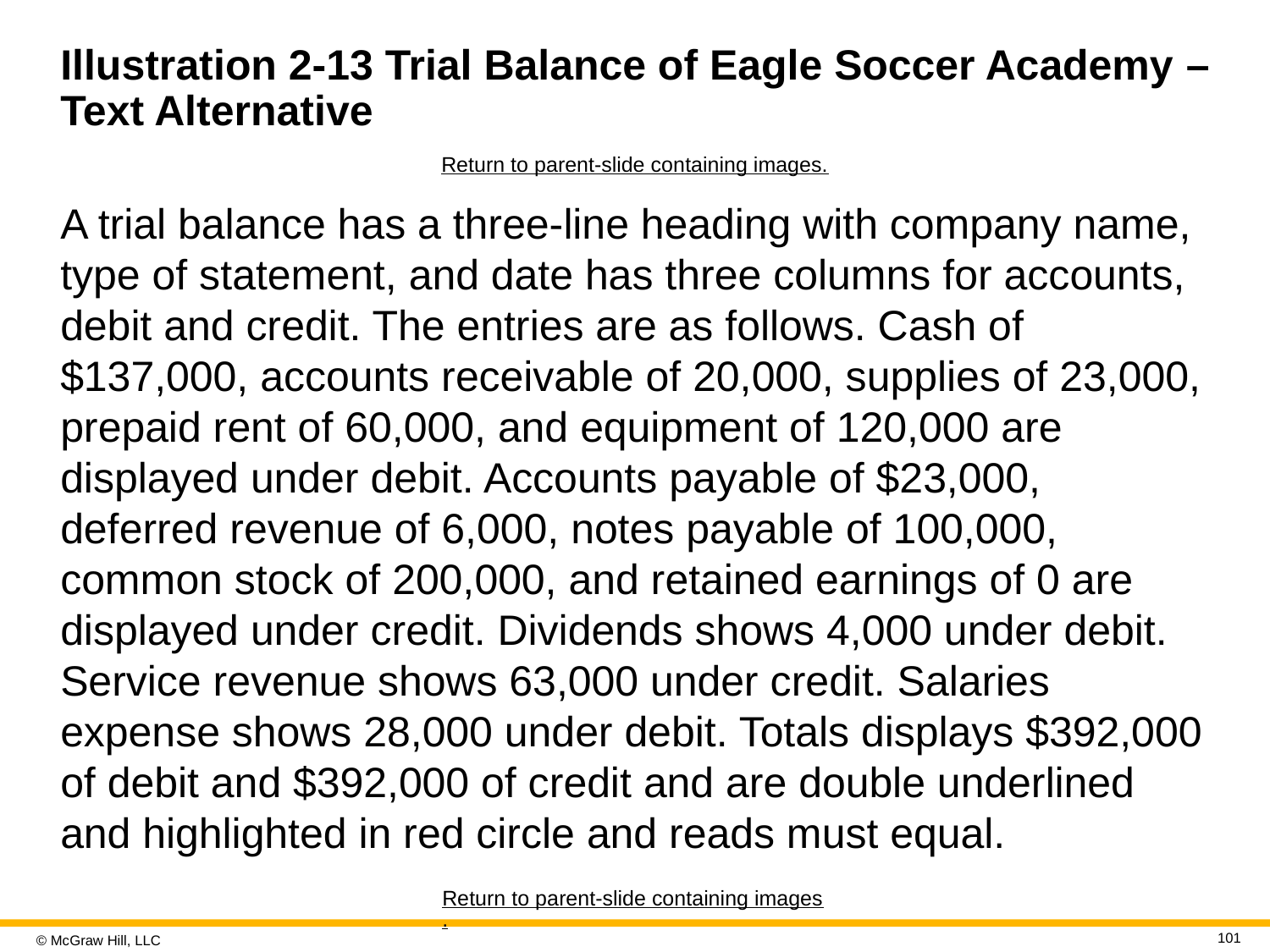

# Illustration 2-13 Trial Balance of Eagle Soccer Academy – Text Alternative
Return to parent-slide containing images.
A trial balance has a three-line heading with company name, type of statement, and date has three columns for accounts, debit and credit. The entries are as follows. Cash of $137,000, accounts receivable of 20,000, supplies of 23,000, prepaid rent of 60,000, and equipment of 120,000 are displayed under debit. Accounts payable of $23,000, deferred revenue of 6,000, notes payable of 100,000, common stock of 200,000, and retained earnings of 0 are displayed under credit. Dividends shows 4,000 under debit. Service revenue shows 63,000 under credit. Salaries expense shows 28,000 under debit. Totals displays $392,000 of debit and $392,000 of credit and are double underlined and highlighted in red circle and reads must equal.
Return to parent-slide containing images.
101